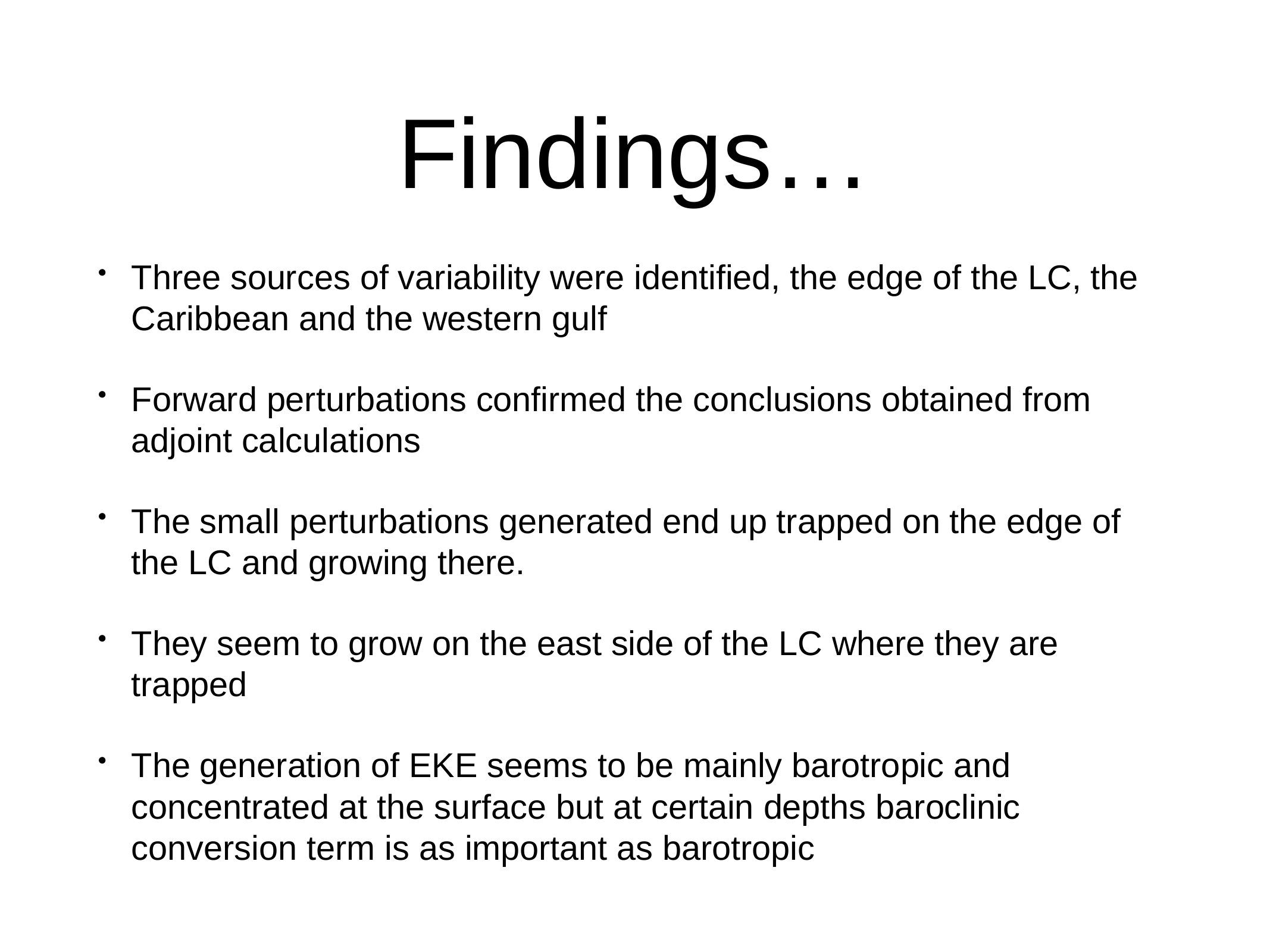

# Findings…
Three sources of variability were identified, the edge of the LC, the Caribbean and the western gulf
Forward perturbations confirmed the conclusions obtained from adjoint calculations
The small perturbations generated end up trapped on the edge of the LC and growing there.
They seem to grow on the east side of the LC where they are trapped
The generation of EKE seems to be mainly barotropic and concentrated at the surface but at certain depths baroclinic conversion term is as important as barotropic